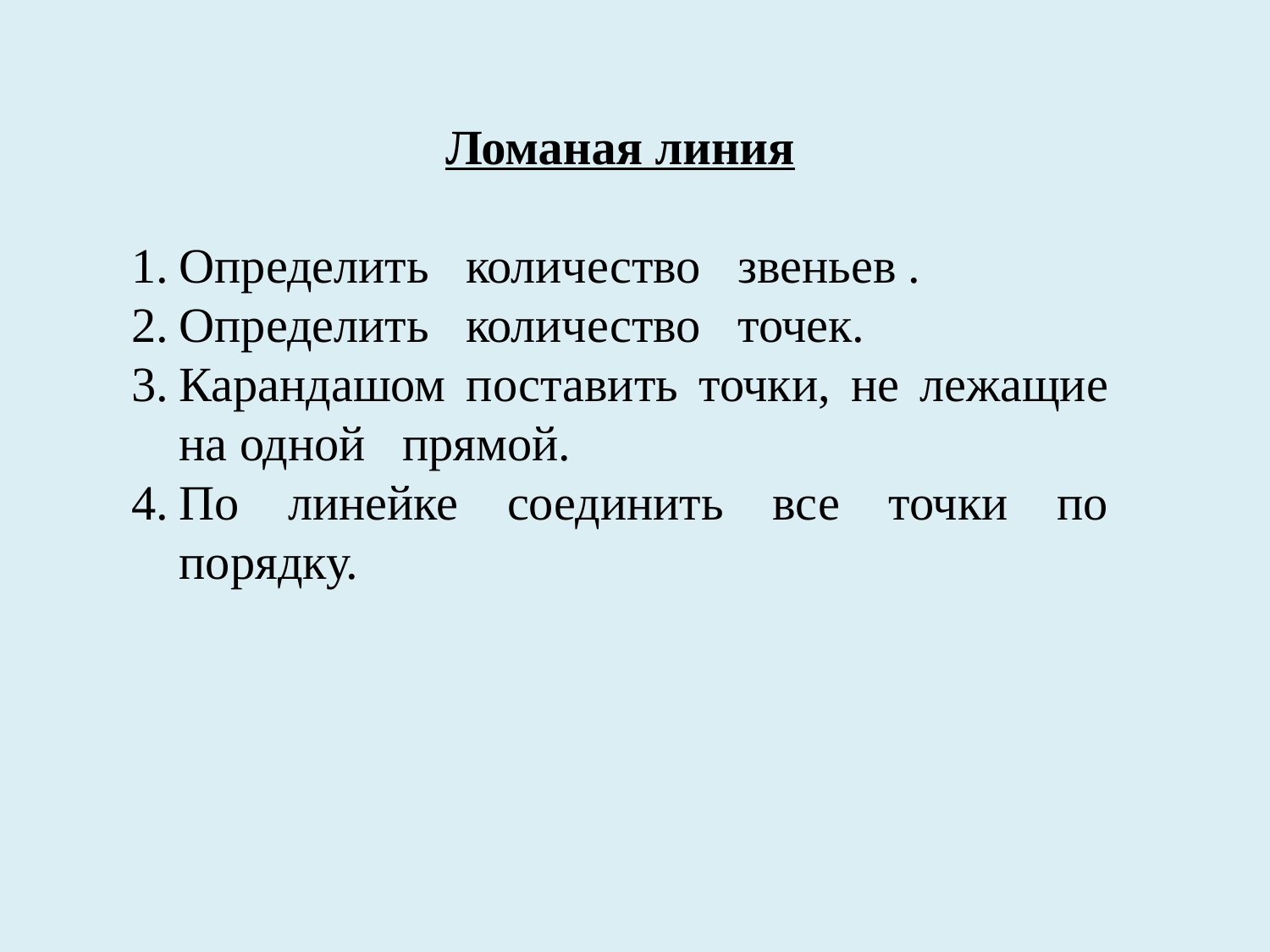

Ломаная линия

Определить   количество   звеньев .
Определить   количество   точек.
Карандашом поставить точки, не лежащие на одной   прямой.
По линейке соединить все точки по порядку.